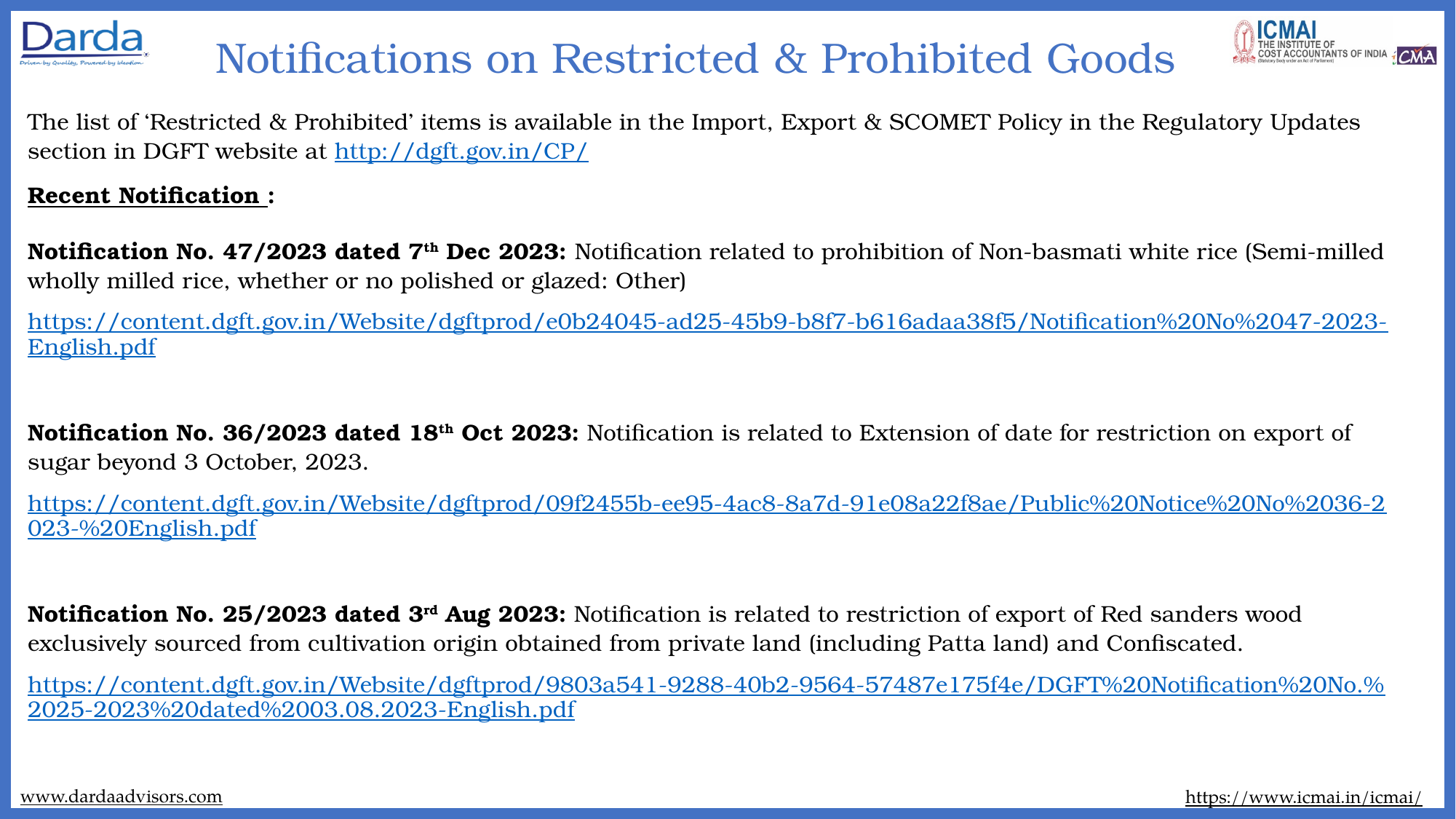

Notifications on Restricted & Prohibited Goods

The list of ‘Restricted & Prohibited’ items is available in the Import, Export & SCOMET Policy in the Regulatory Updates section in DGFT website at http://dgft.gov.in/CP/
Recent Notification :

Notification No. 47/2023 dated 7th Dec 2023: Notification related to prohibition of Non-basmati white rice (Semi-milled wholly milled rice, whether or no polished or glazed: Other)
https://content.dgft.gov.in/Website/dgftprod/e0b24045-ad25-45b9-b8f7-b616adaa38f5/Notification%20No%2047-2023-English.pdf

Notification No. 36/2023 dated 18th Oct 2023: Notification is related to Extension of date for restriction on export of sugar beyond 3 October, 2023.
https://content.dgft.gov.in/Website/dgftprod/09f2455b-ee95-4ac8-8a7d-91e08a22f8ae/Public%20Notice%20No%2036-2023-%20English.pdf

Notification No. 25/2023 dated 3rd Aug 2023: Notification is related to restriction of export of Red sanders wood exclusively sourced from cultivation origin obtained from private land (including Patta land) and Confiscated.
https://content.dgft.gov.in/Website/dgftprod/9803a541-9288-40b2-9564-57487e175f4e/DGFT%20Notification%20No.%2025-2023%20dated%2003.08.2023-English.pdf